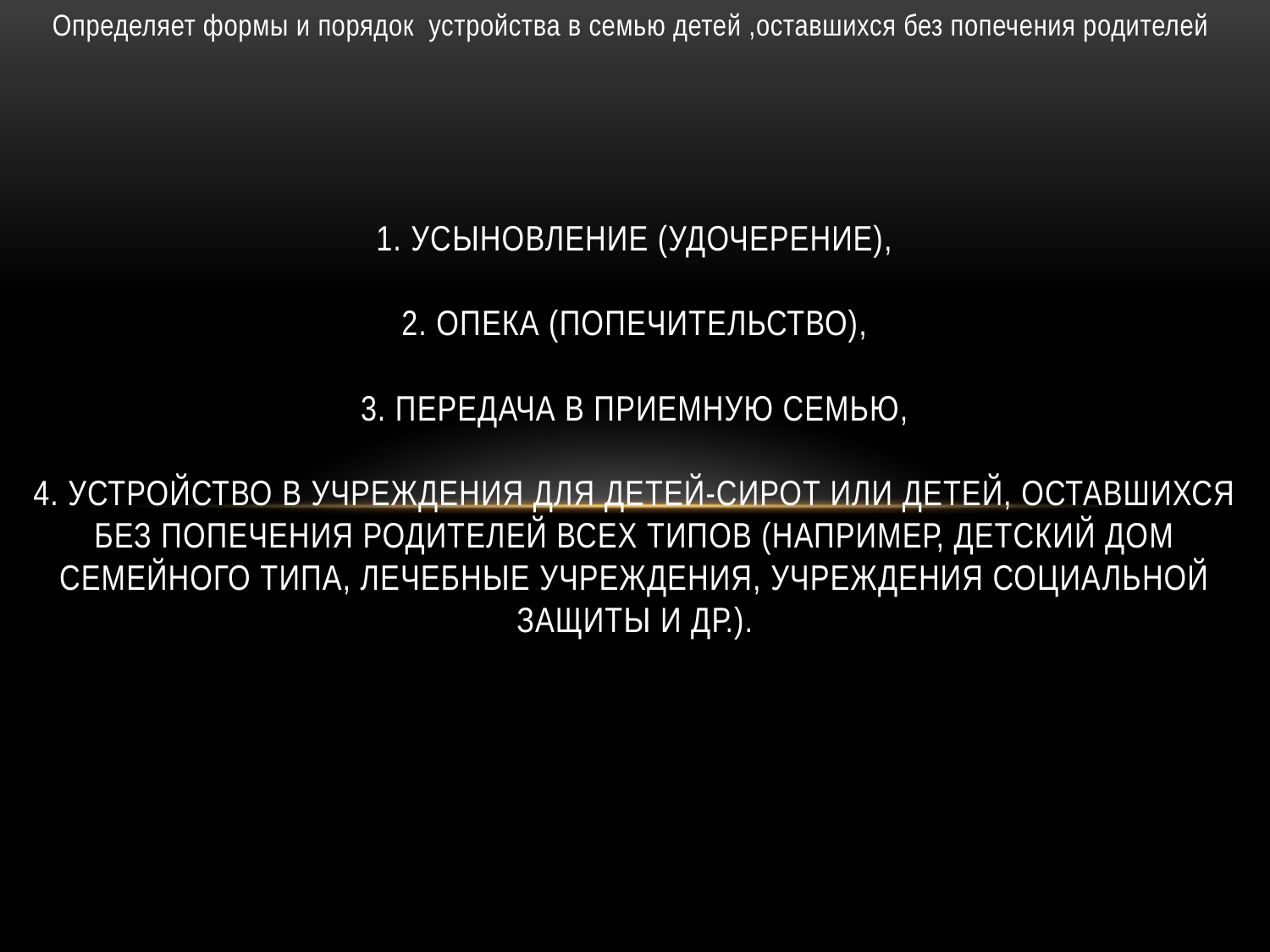

Определяет формы и порядок  устройства в семью детей ,оставшихся без попечения родителей

# 1. усыновление (удочерение), 2. опека (попечительство), 3. передача в приемную семью, 4. устройство в учреждения для детей-сирот или детей, оставшихся без попечения родителей всех типов (например, детский дом семейного типа, лечебные учреждения, учреждения социальной защиты и др.).